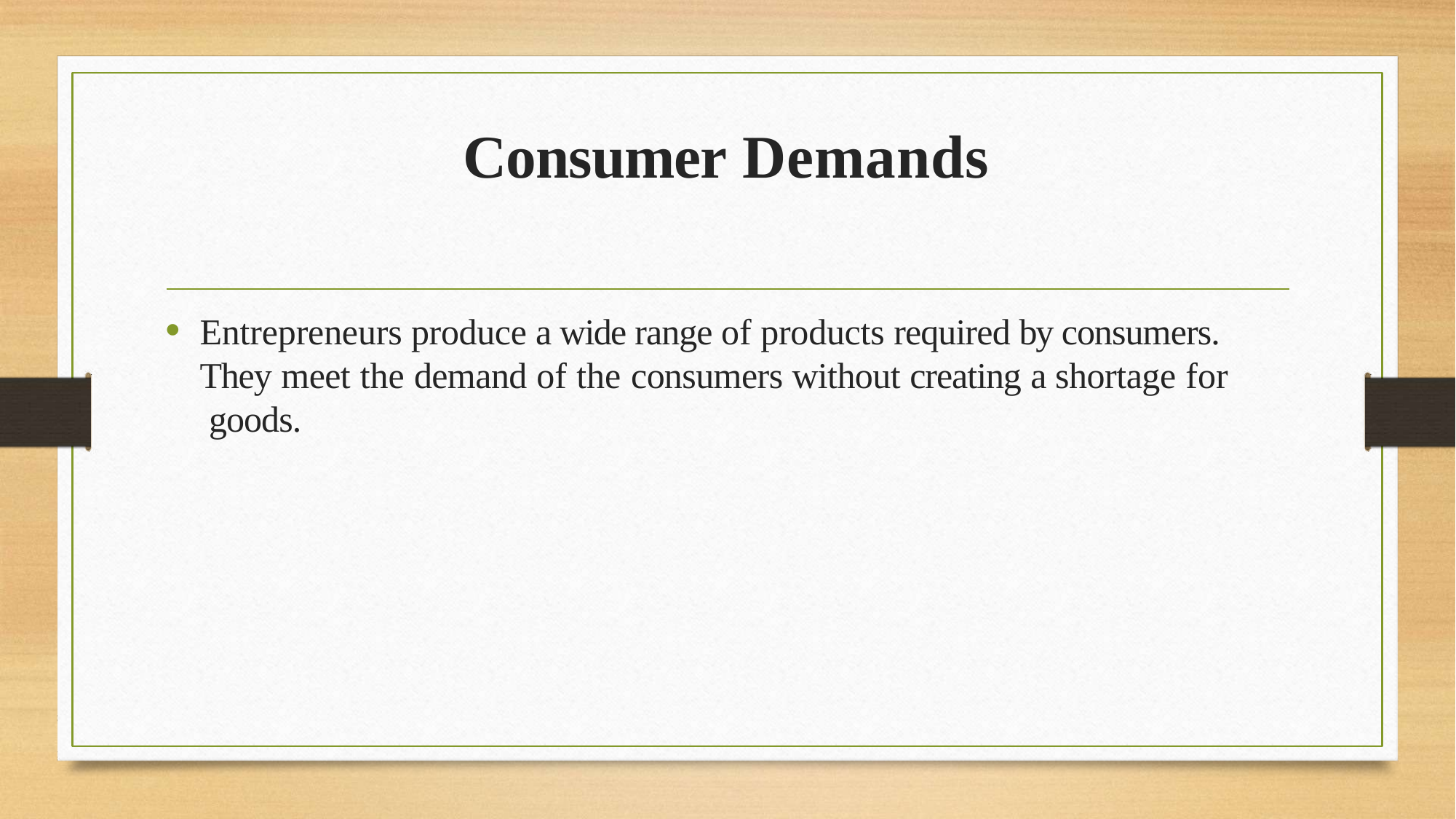

# Consumer Demands
Entrepreneurs produce a wide range of products required by consumers.  They meet the demand of the consumers without creating a shortage for  goods.